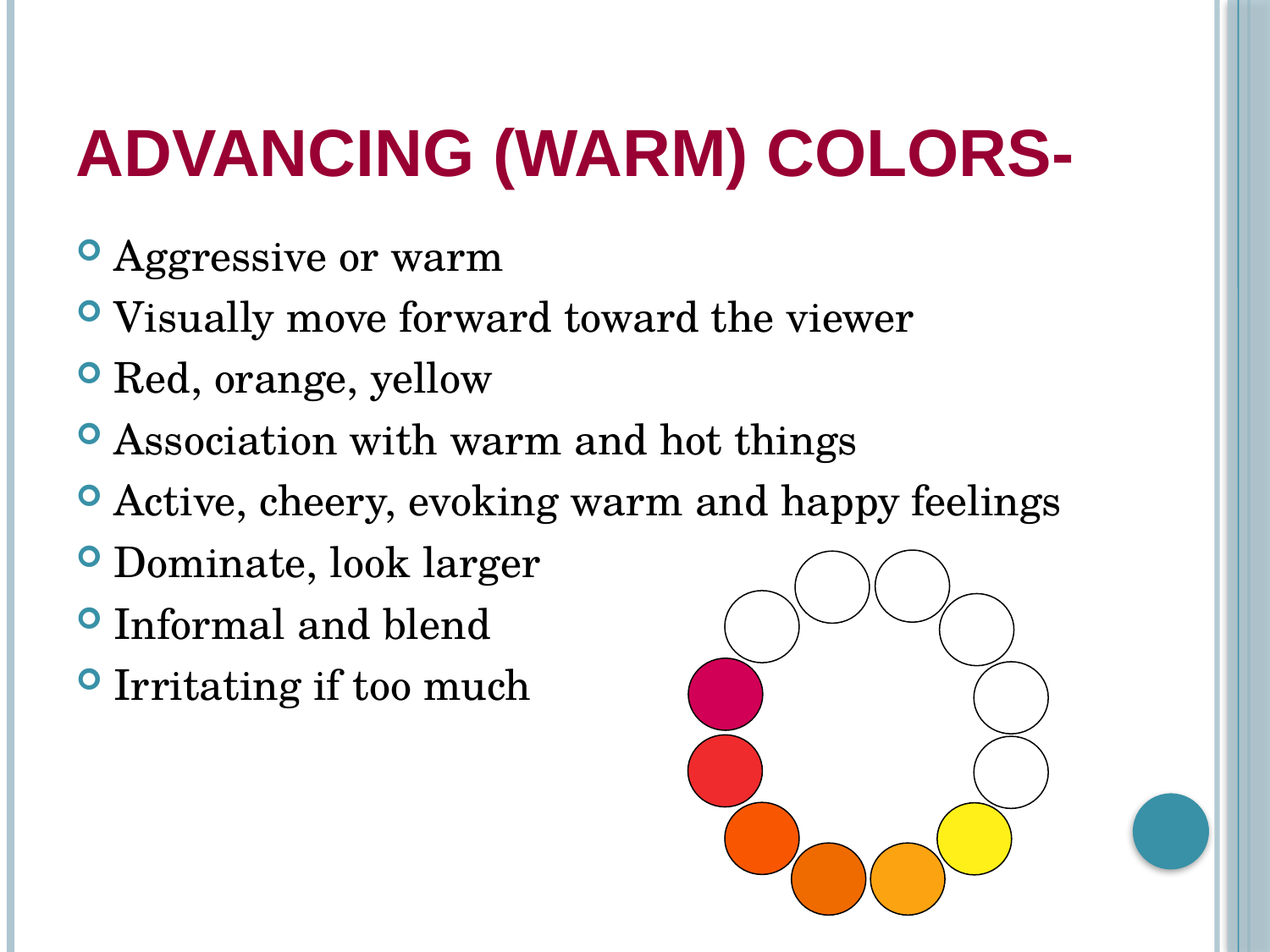

# Advancing (warm) colors-
Aggressive or warm
Visually move forward toward the viewer
Red, orange, yellow
Association with warm and hot things
Active, cheery, evoking warm and happy feelings
Dominate, look larger
Informal and blend
Irritating if too much